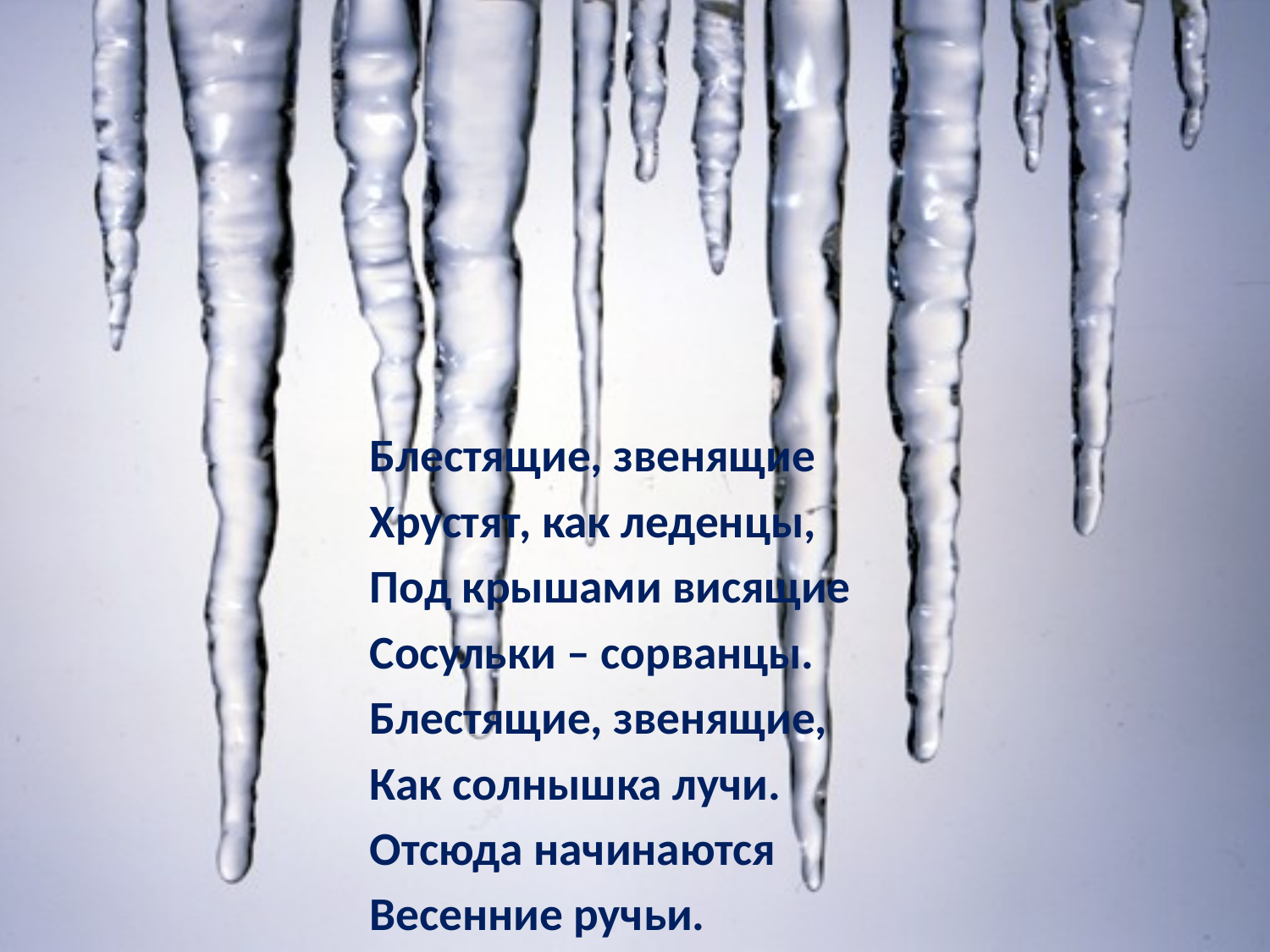

Блестящие, звенящие
Хрустят, как леденцы,
Под крышами висящие
Сосульки – сорванцы.
Блестящие, звенящие,
Как солнышка лучи.
Отсюда начинаются
Весенние ручьи.